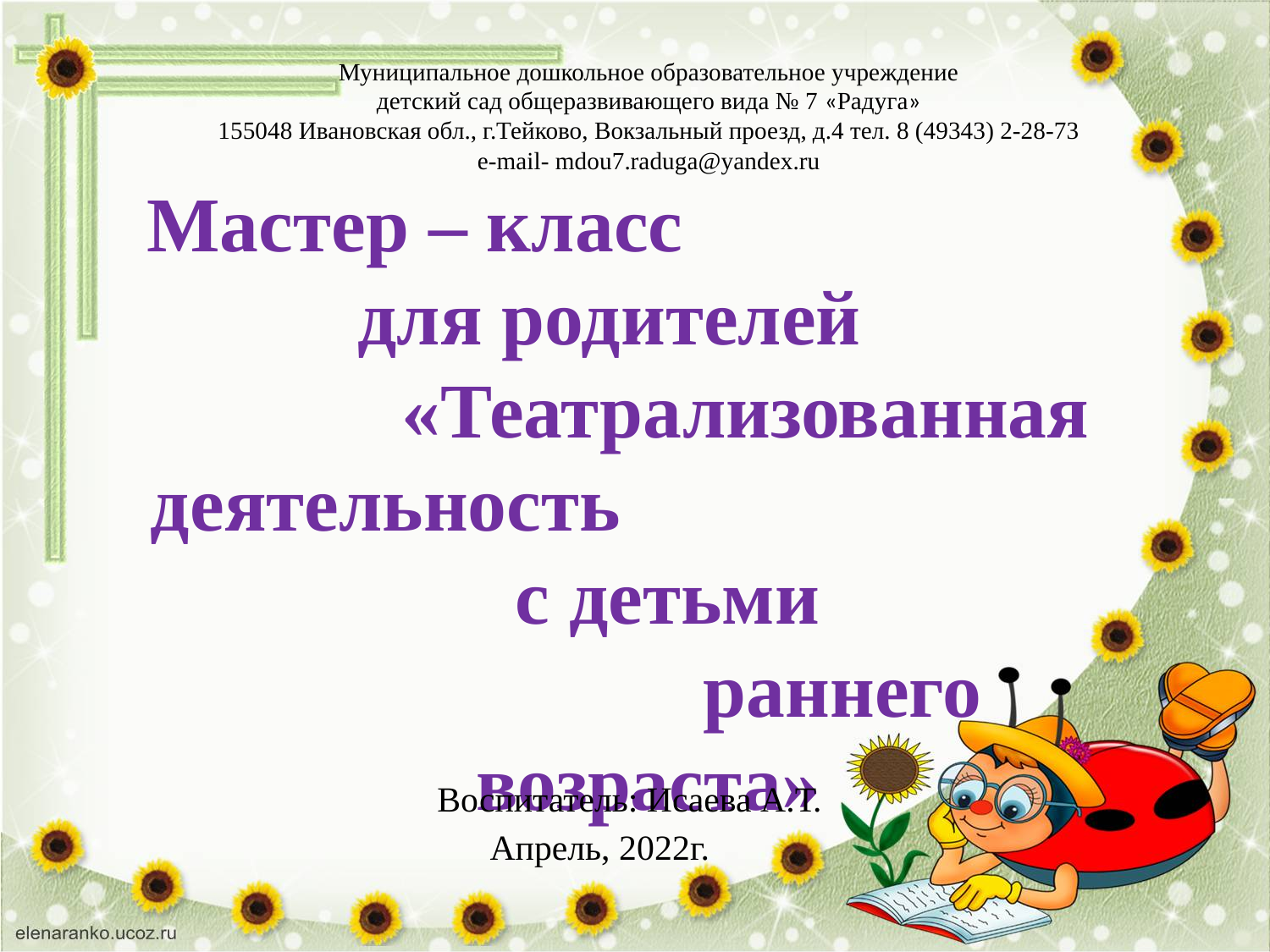

Муниципальное дошкольное образовательное учреждение
детский сад общеразвивающего вида № 7 «Радуга»
155048 Ивановская обл., г.Тейково, Вокзальный проезд, д.4 тел. 8 (49343) 2-28-73
e-mail- mdou7.raduga@yandex.ru
Мастер – класс                                    для родителей                          «Театрализованная деятельность                                               с детьми                                      раннего возраста»

                     Воспитатель: Исаева А.Т.
Апрель, 2022г.